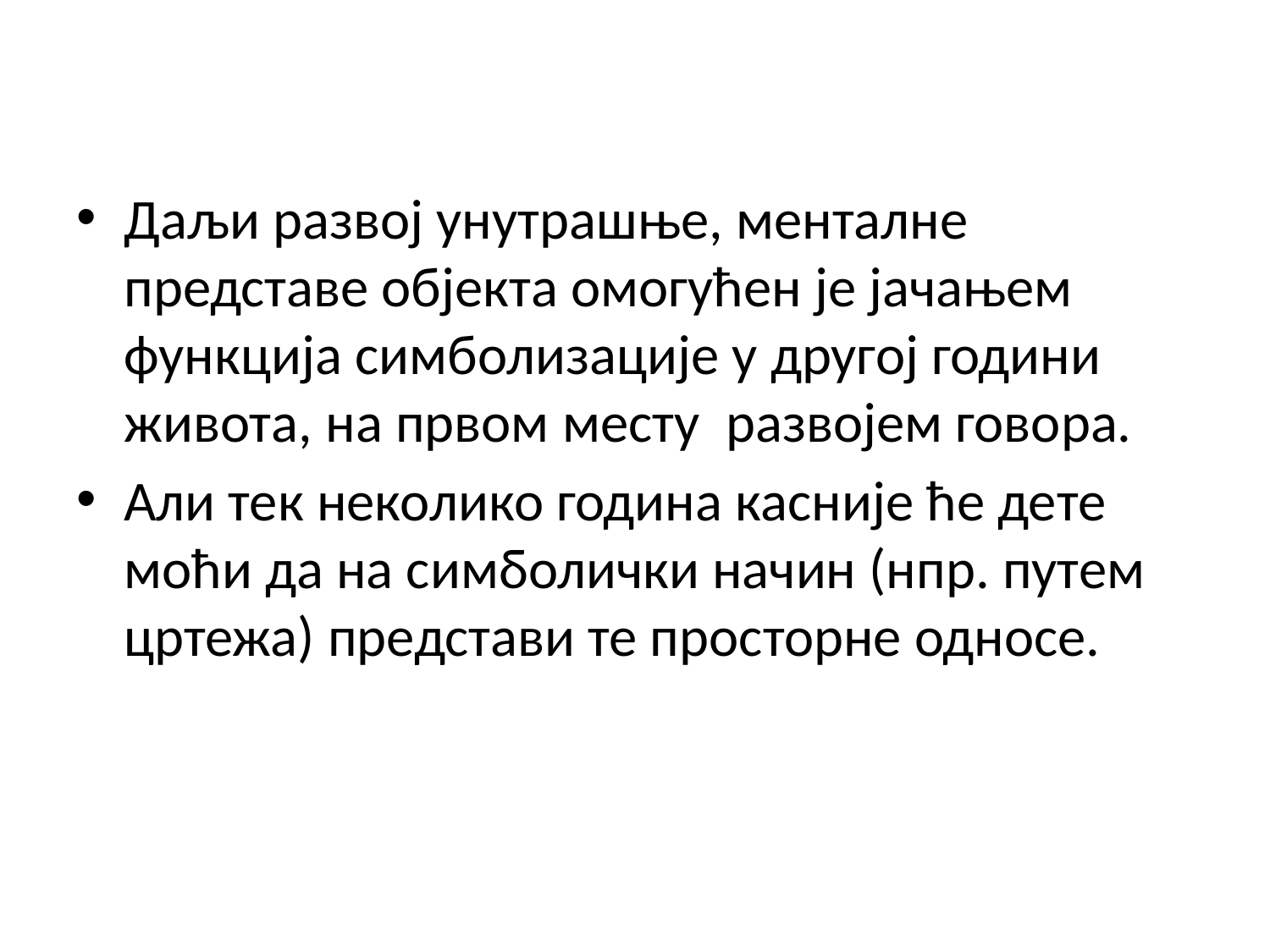

Даљи развој унутрашње, менталне представе објекта омогућен је јачањем функција симболизације у другој години живота, на првом месту  развојем говора.
Али тек неколико година касније ће дете моћи да на симболички начин (нпр. путем цртежа) представи те просторне односе.